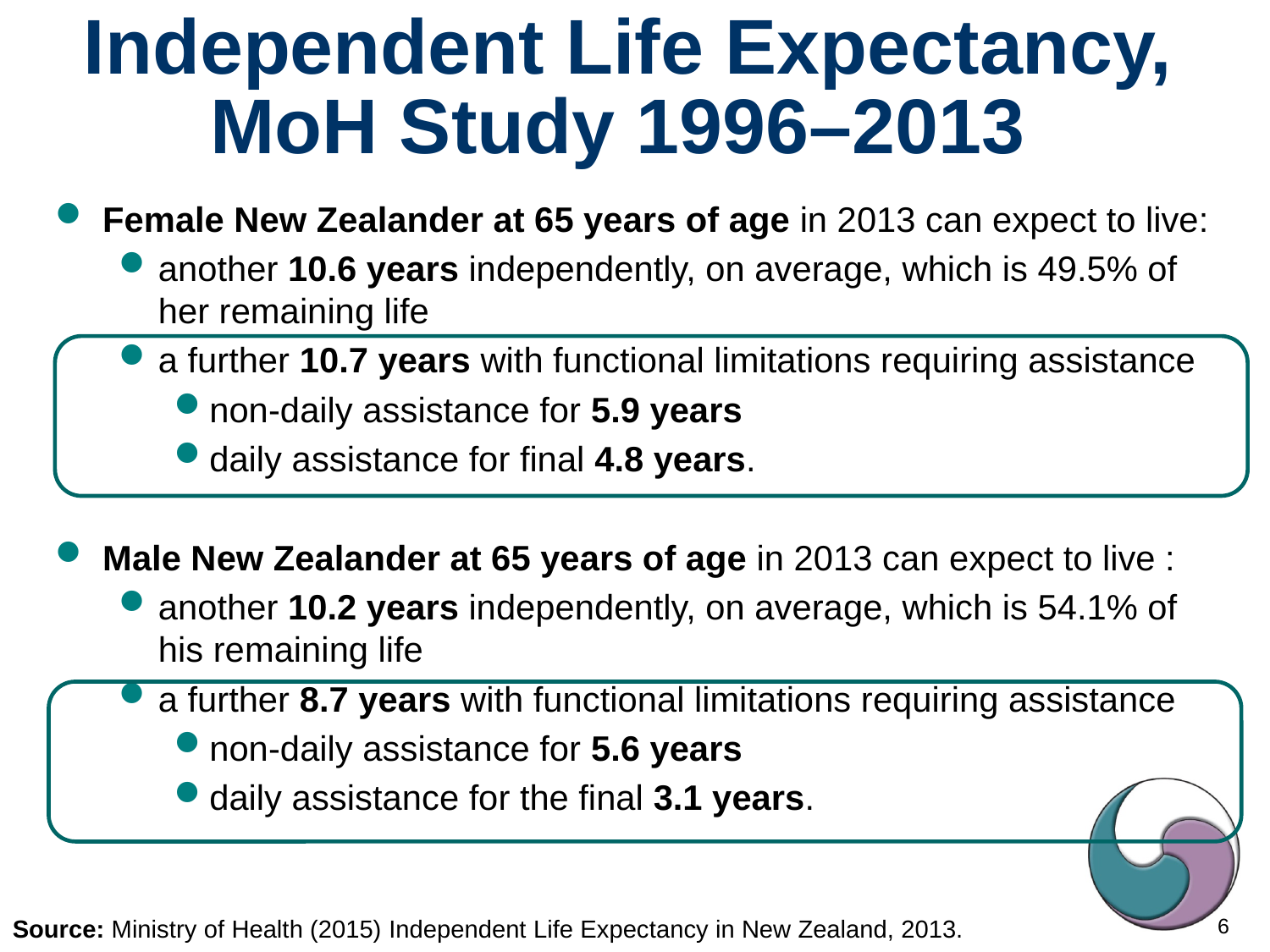

# Independent Life Expectancy, MoH Study 1996–2013
Female New Zealander at 65 years of age in 2013 can expect to live:
another 10.6 years independently, on average, which is 49.5% of her remaining life
a further 10.7 years with functional limitations requiring assistance
non-daily assistance for 5.9 years
daily assistance for final 4.8 years.

Male New Zealander at 65 years of age in 2013 can expect to live :
another 10.2 years independently, on average, which is 54.1% of his remaining life
a further 8.7 years with functional limitations requiring assistance
non-daily assistance for 5.6 years
daily assistance for the final 3.1 years.

Source: Ministry of Health (2015) Independent Life Expectancy in New Zealand, 2013.